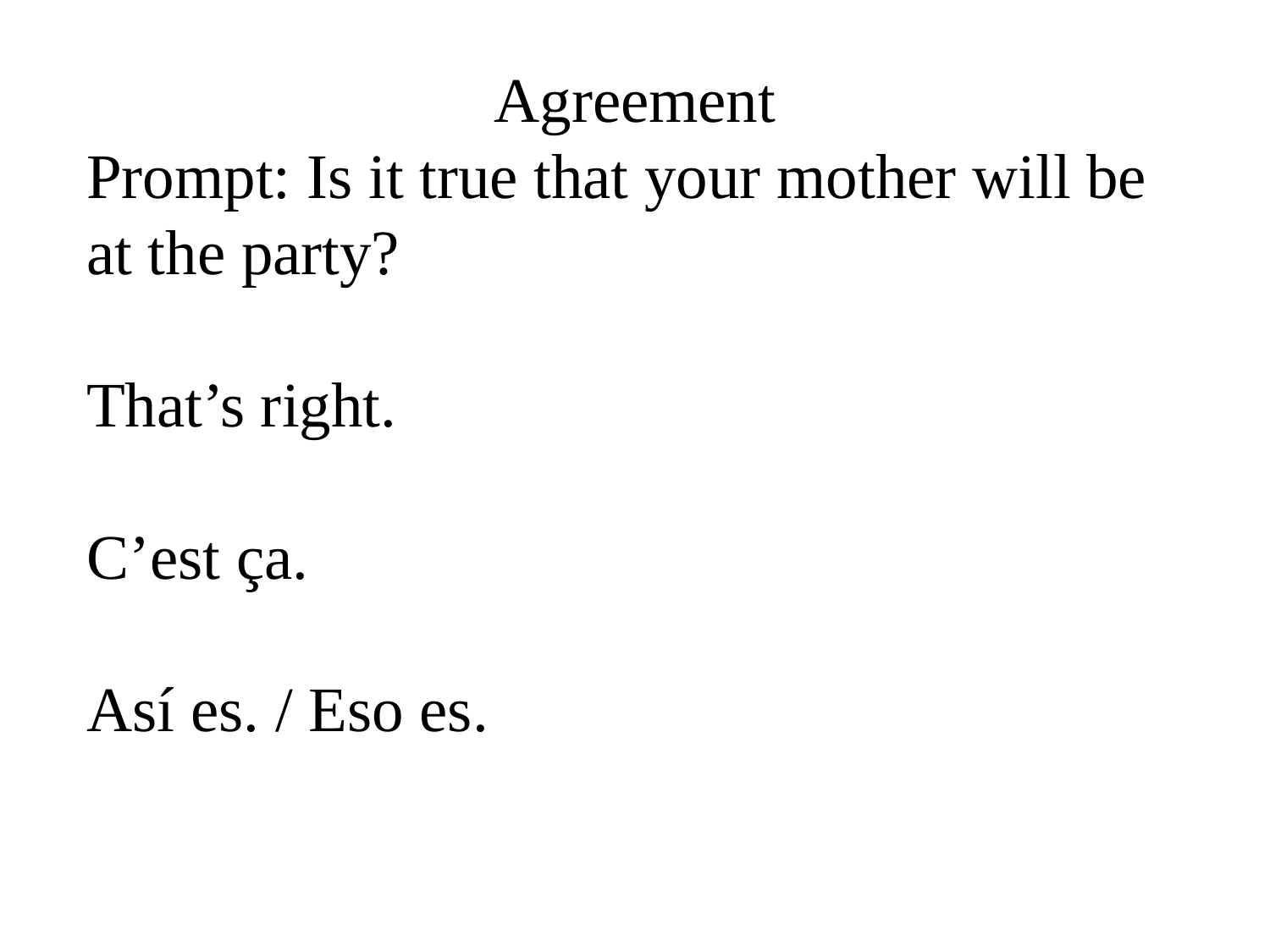

Agreement
Prompt: Is it true that your mother will be at the party?

That’s right.

C’est ça.

Así es. / Eso es.